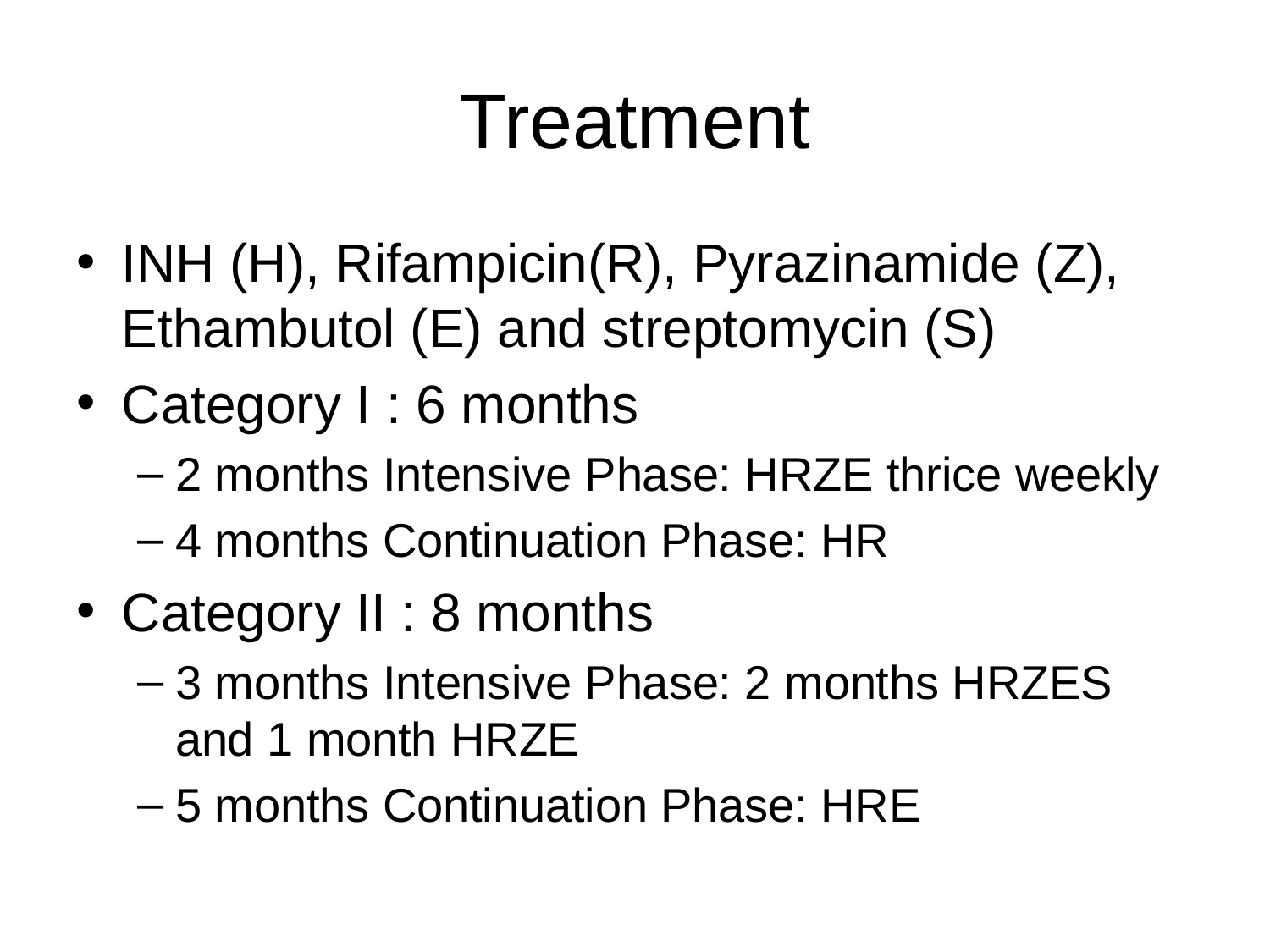

# Treatment
INH (H), Rifampicin(R), Pyrazinamide (Z), Ethambutol (E) and streptomycin (S)
Category I : 6 months
2 months Intensive Phase: HRZE thrice weekly
4 months Continuation Phase: HR
Category II : 8 months
3 months Intensive Phase: 2 months HRZES and 1 month HRZE
5 months Continuation Phase: HRE